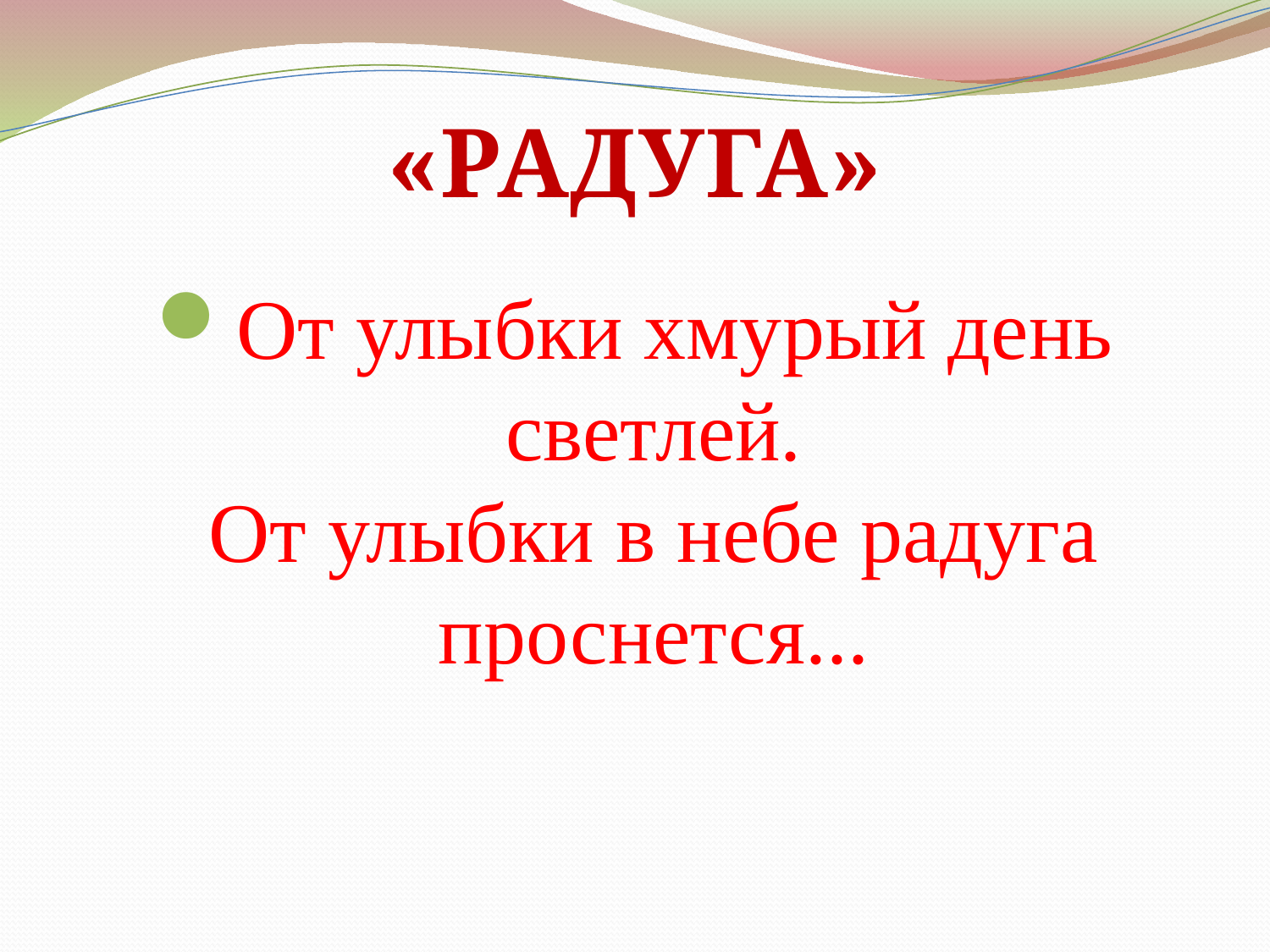

«РАДУГА»
#
От улыбки хмурый день светлей.
От улыбки в небе радуга проснется...